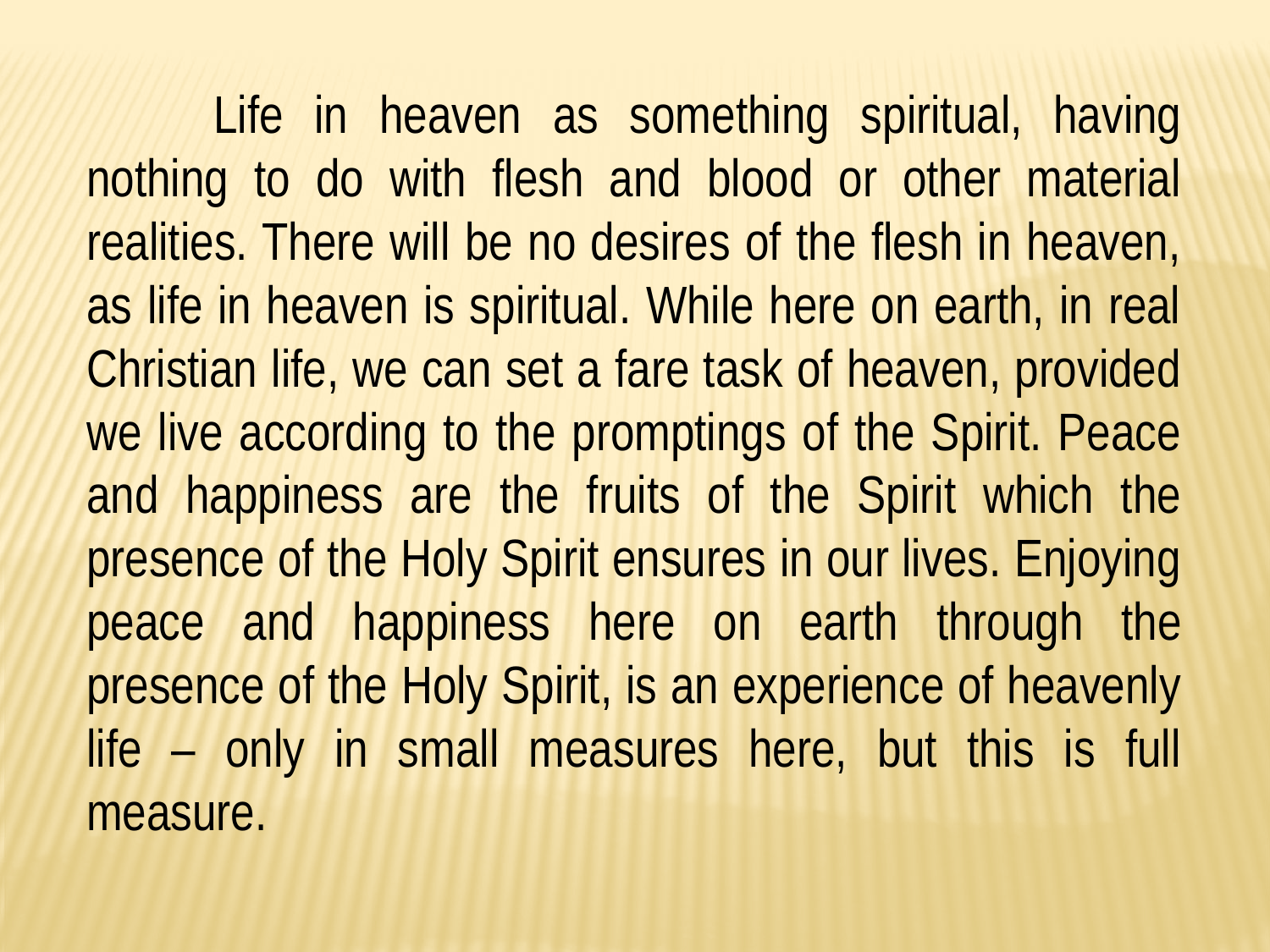

Life in heaven as something spiritual, having nothing to do with flesh and blood or other material realities. There will be no desires of the flesh in heaven, as life in heaven is spiritual. While here on earth, in real Christian life, we can set a fare task of heaven, provided we live according to the promptings of the Spirit. Peace and happiness are the fruits of the Spirit which the presence of the Holy Spirit ensures in our lives. Enjoying peace and happiness here on earth through the presence of the Holy Spirit, is an experience of heavenly life – only in small measures here, but this is full measure.